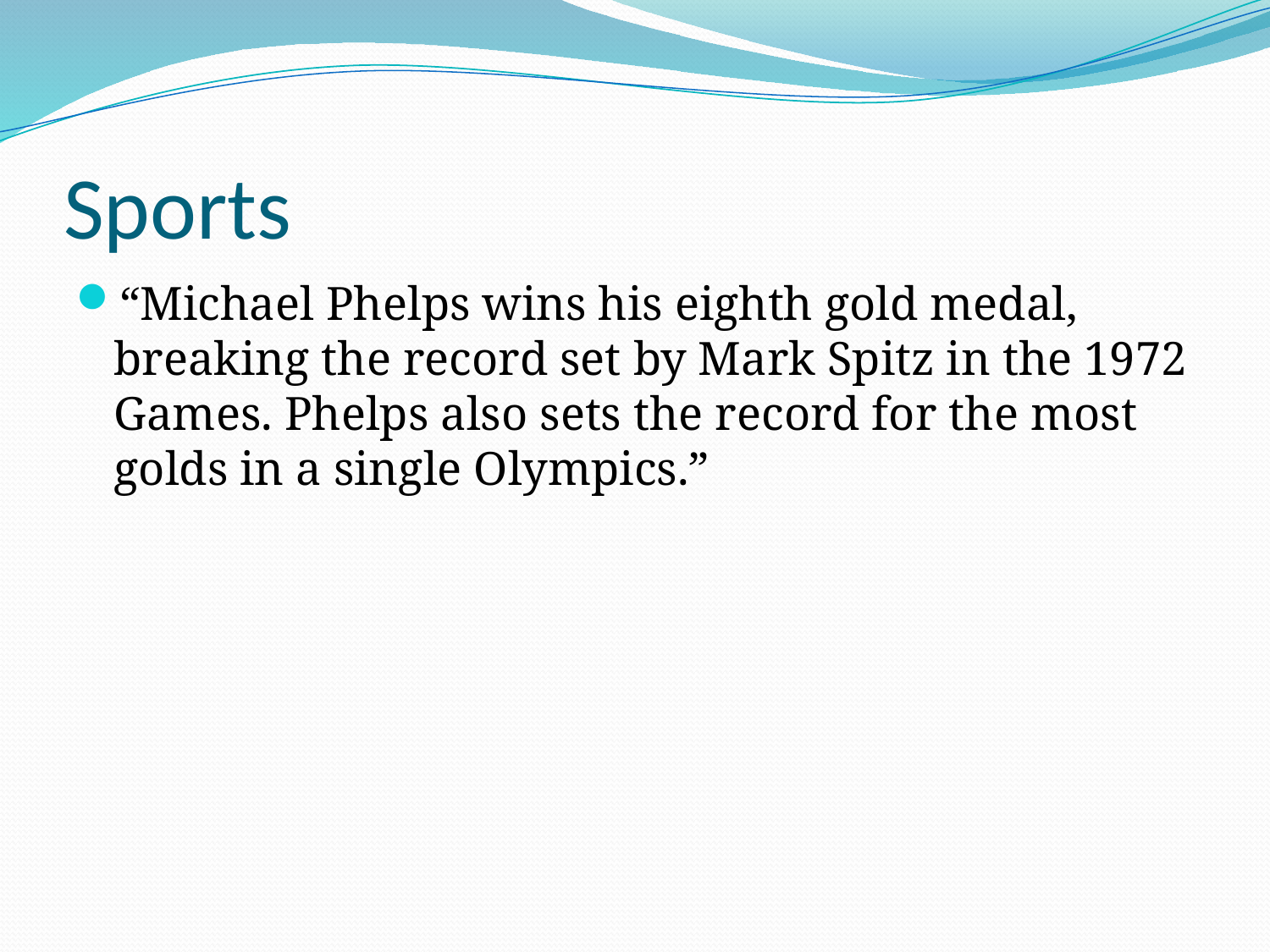

# Sports
“Michael Phelps wins his eighth gold medal, breaking the record set by Mark Spitz in the 1972 Games. Phelps also sets the record for the most golds in a single Olympics.”